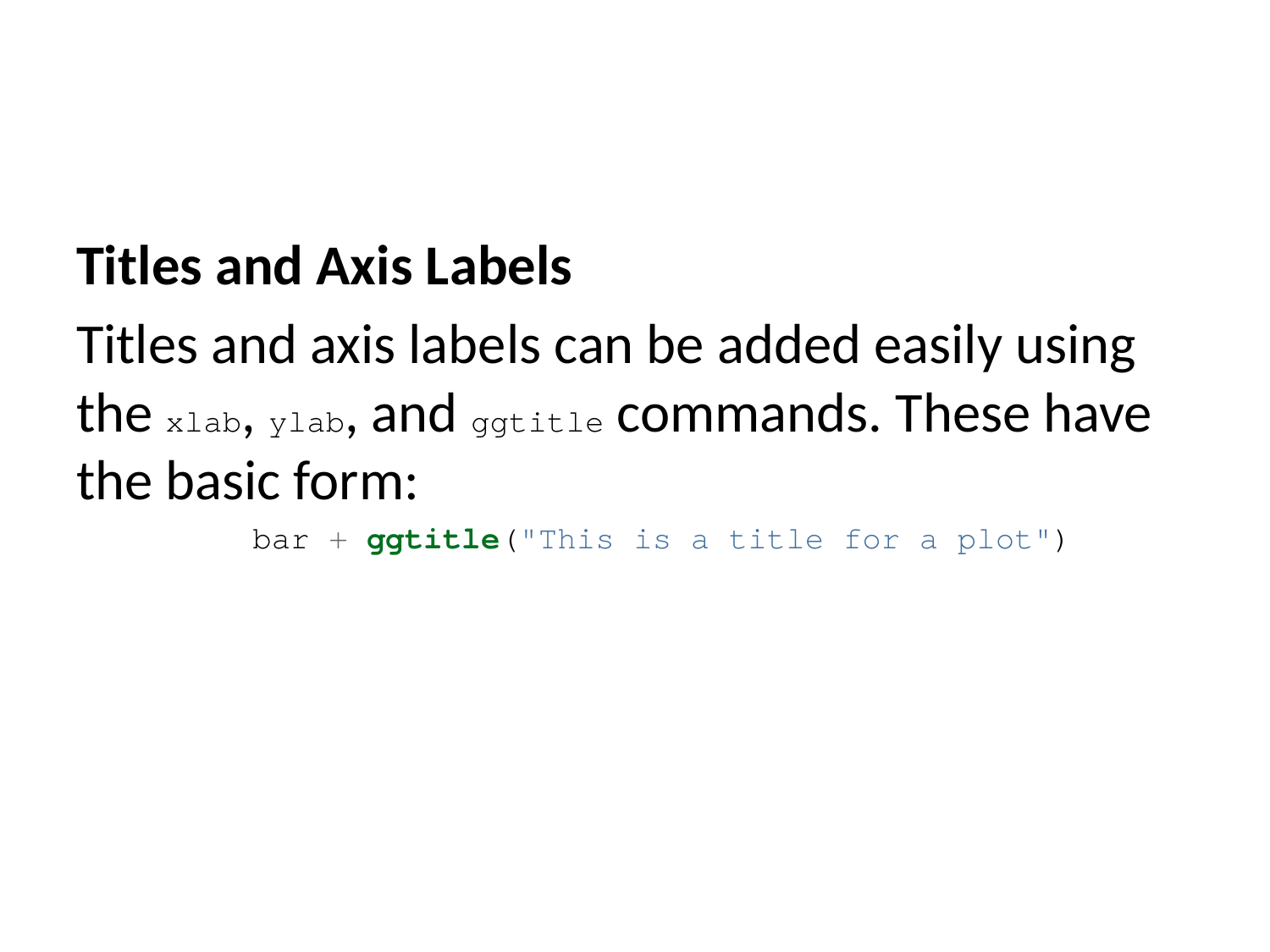

Titles and Axis Labels
Titles and axis labels can be added easily using the xlab, ylab, and ggtitle commands. These have the basic form:
bar + ggtitle("This is a title for a plot")